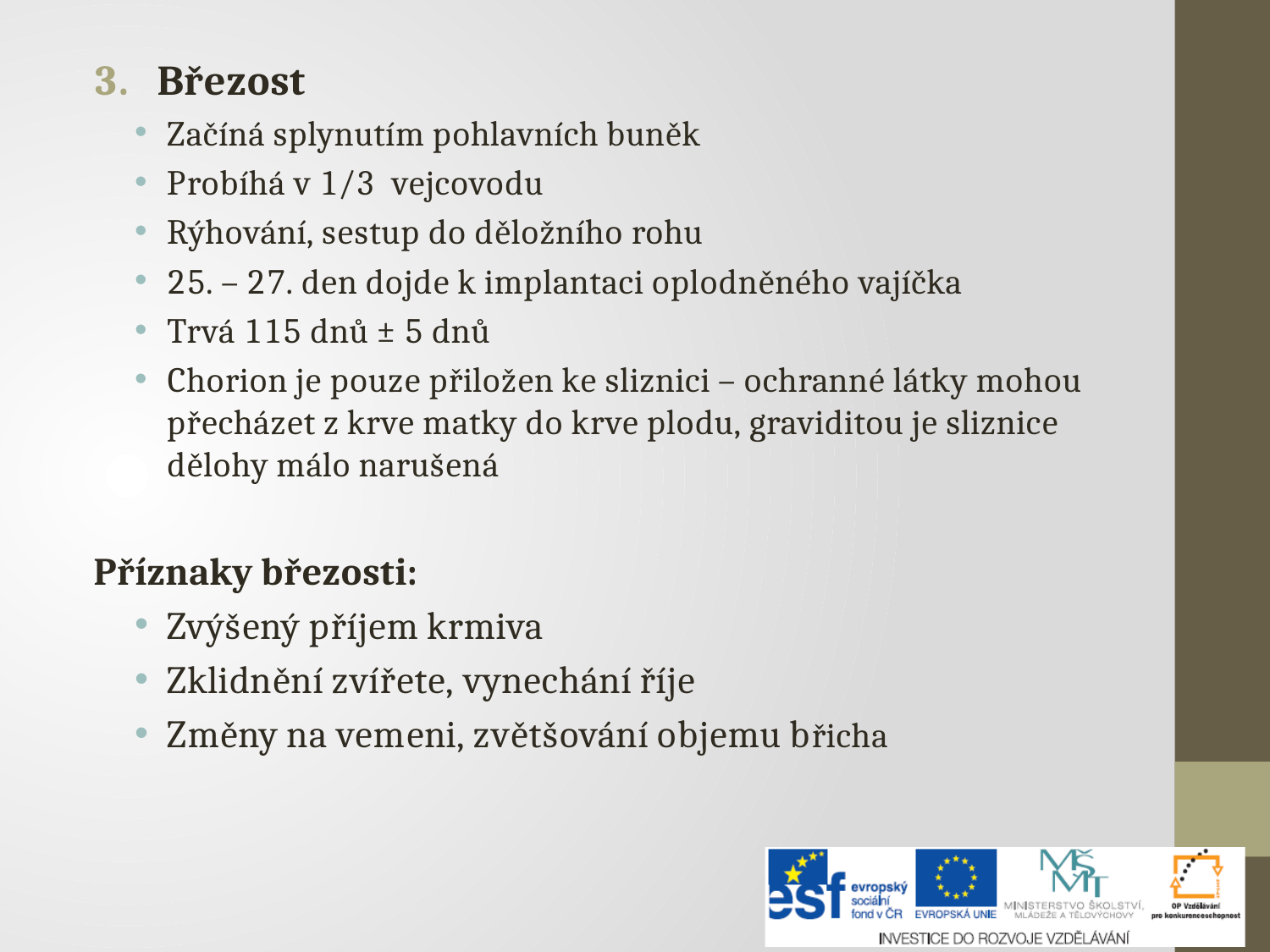

Březost
Začíná splynutím pohlavních buněk
Probíhá v 1/3  vejcovodu
Rýhování, sestup do děložního rohu
25. – 27. den dojde k implantaci oplodněného vajíčka
Trvá 115 dnů ± 5 dnů
Chorion je pouze přiložen ke sliznici – ochranné látky mohou přecházet z krve matky do krve plodu, graviditou je sliznice dělohy málo narušená

Příznaky březosti:
Zvýšený příjem krmiva
Zklidnění zvířete, vynechání říje
Změny na vemeni, zvětšování objemu břicha